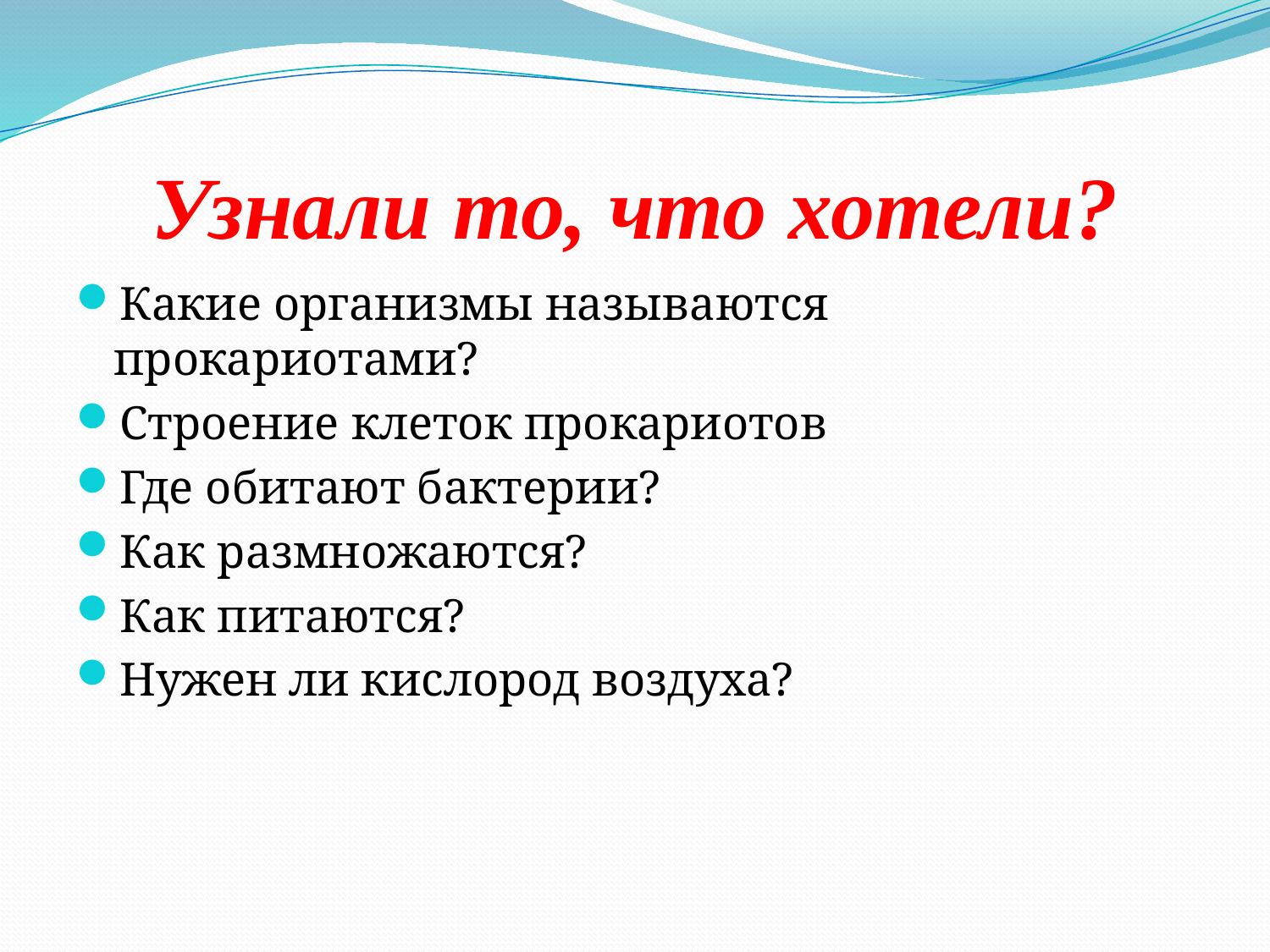

# Узнали то, что хотели?
Какие организмы называются прокариотами?
Строение клеток прокариотов
Где обитают бактерии?
Как размножаются?
Как питаются?
Нужен ли кислород воздуха?